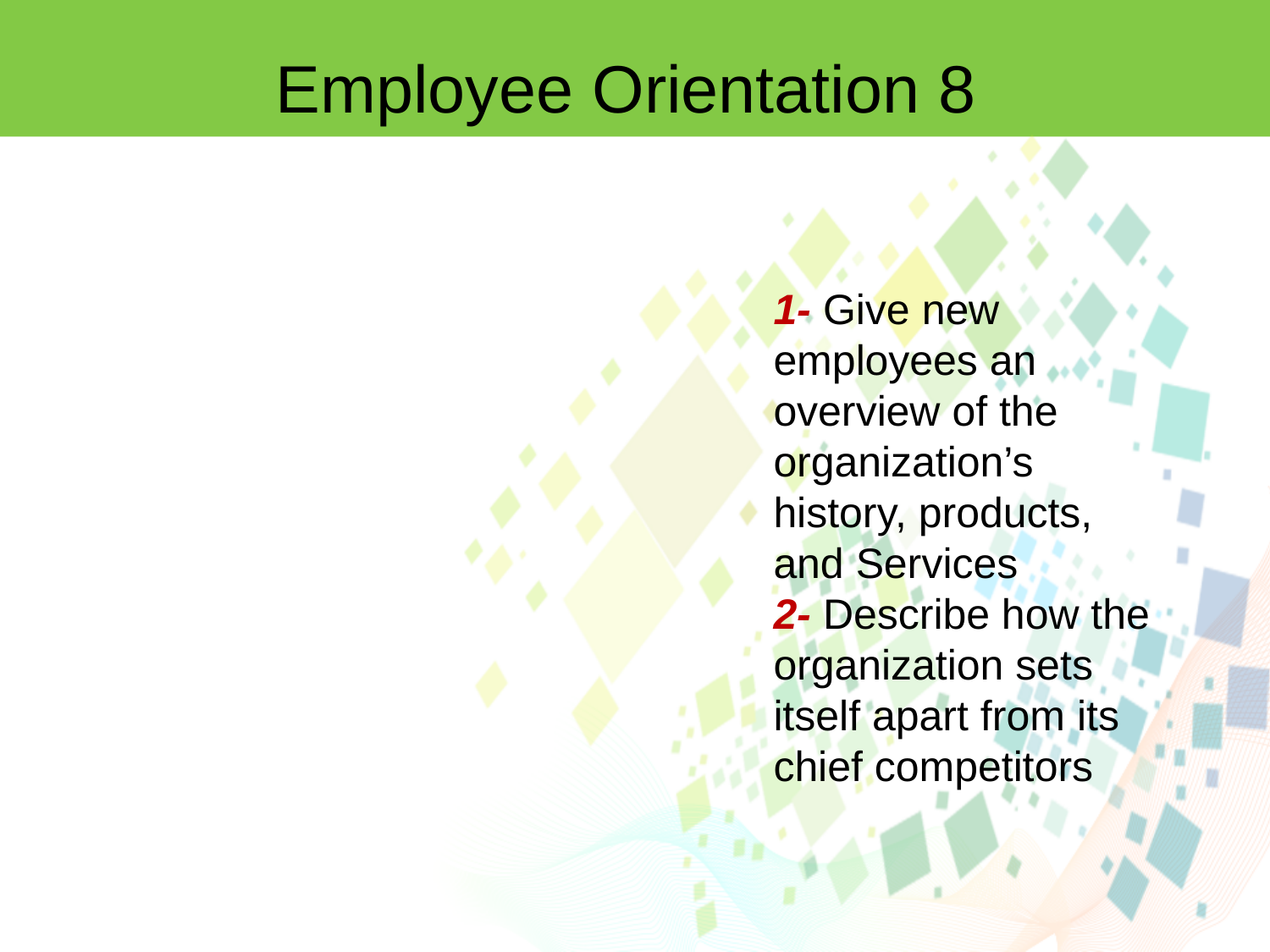

Employee Orientation 8
1- Give new employees an overview of the organization’s history, products, and Services
2- Describe how the organization sets itself apart from its chief competitors